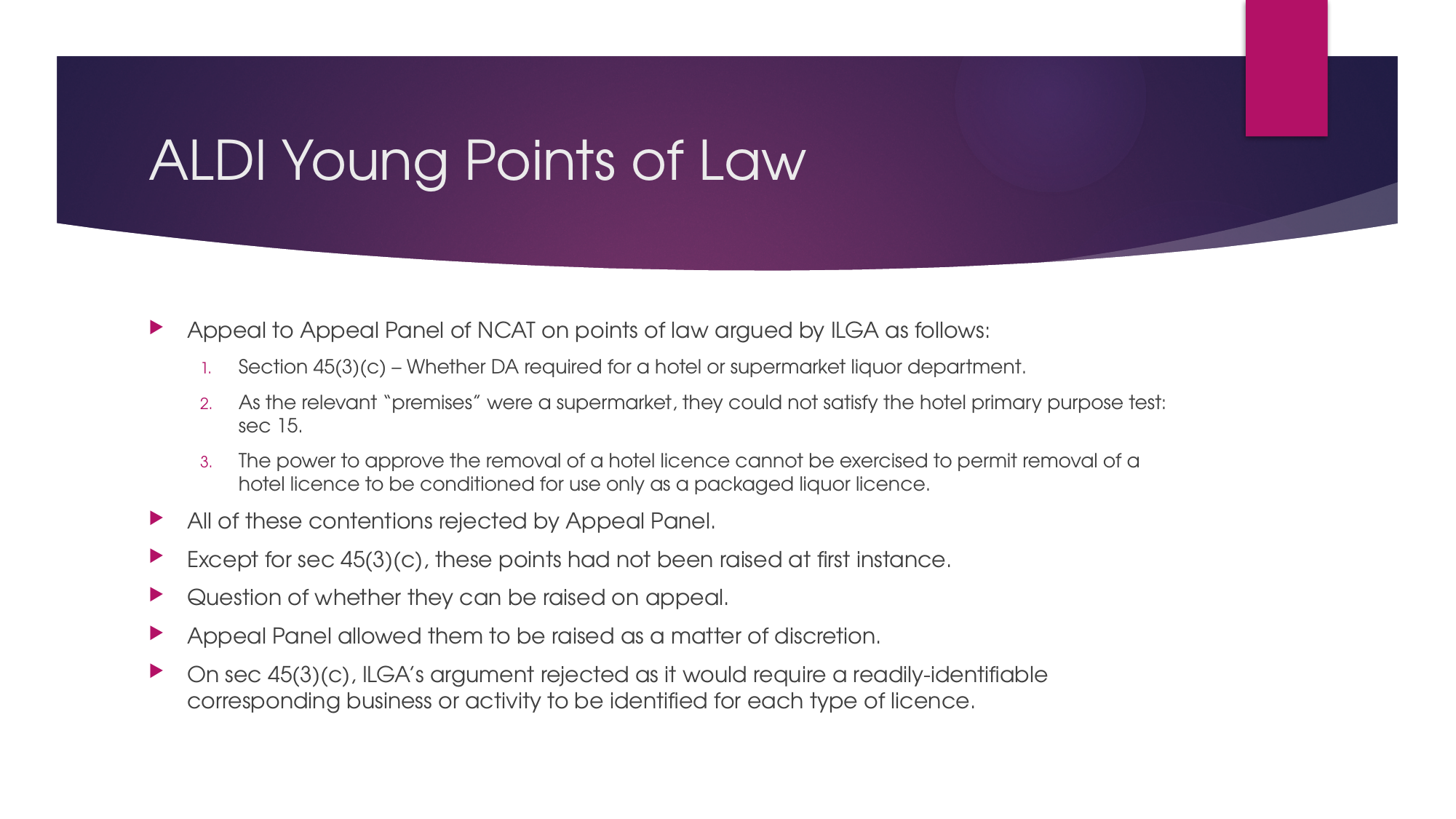

# ALDI Young Points of Law
Appeal to Appeal Panel of NCAT on points of law argued by ILGA as follows:
Section 45(3)(c) – Whether DA required for a hotel or supermarket liquor department.
As the relevant “premises” were a supermarket, they could not satisfy the hotel primary purpose test: sec 15.
The power to approve the removal of a hotel licence cannot be exercised to permit removal of a hotel licence to be conditioned for use only as a packaged liquor licence.
All of these contentions rejected by Appeal Panel.
Except for sec 45(3)(c), these points had not been raised at first instance.
Question of whether they can be raised on appeal.
Appeal Panel allowed them to be raised as a matter of discretion.
On sec 45(3)(c), ILGA’s argument rejected as it would require a readily-identifiable corresponding business or activity to be identified for each type of licence.